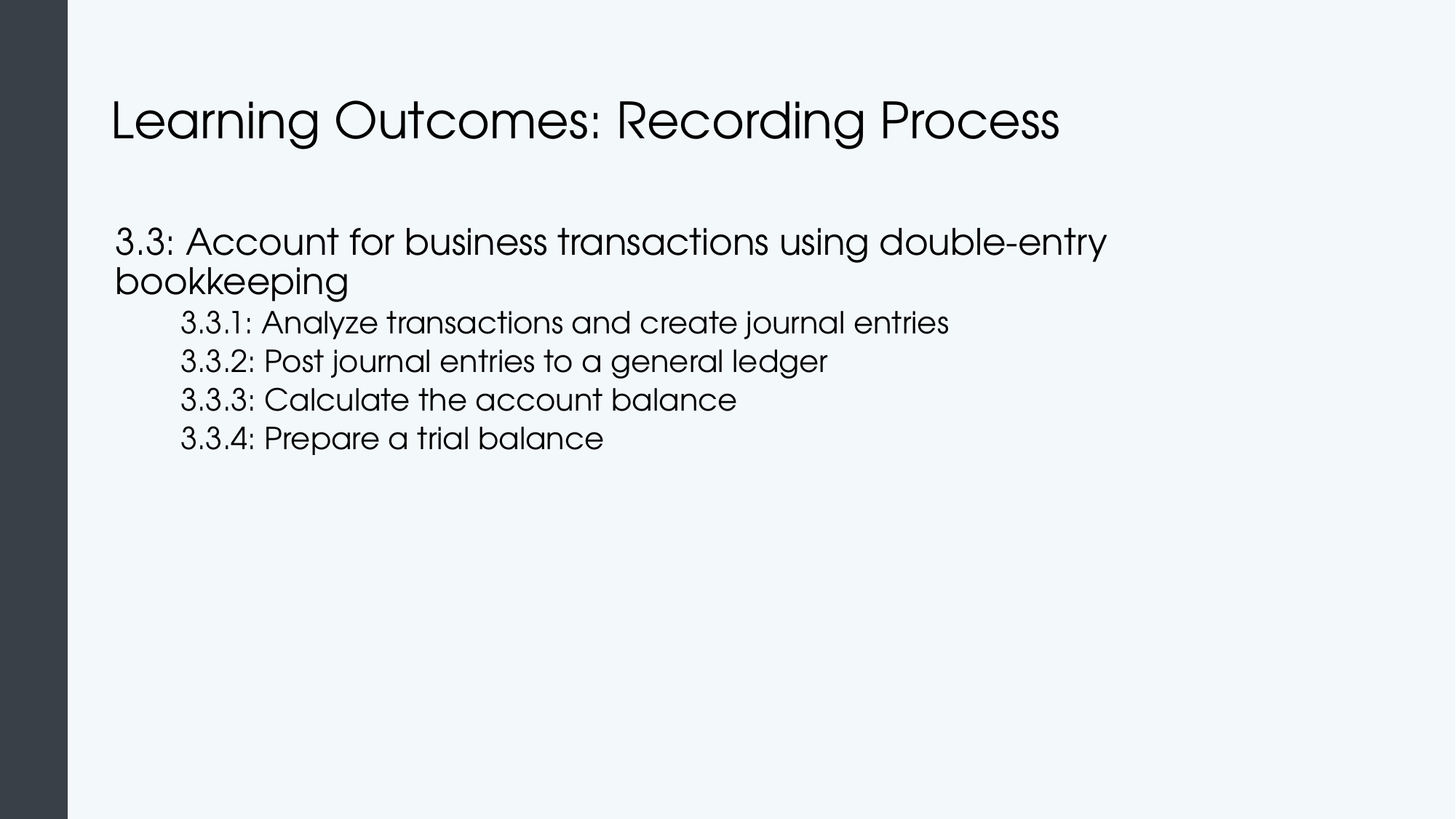

# Learning Outcomes: Recording Process
3.3: Account for business transactions using double-entry bookkeeping
3.3.1: Analyze transactions and create journal entries
3.3.2: Post journal entries to a general ledger
3.3.3: Calculate the account balance
3.3.4: Prepare a trial balance